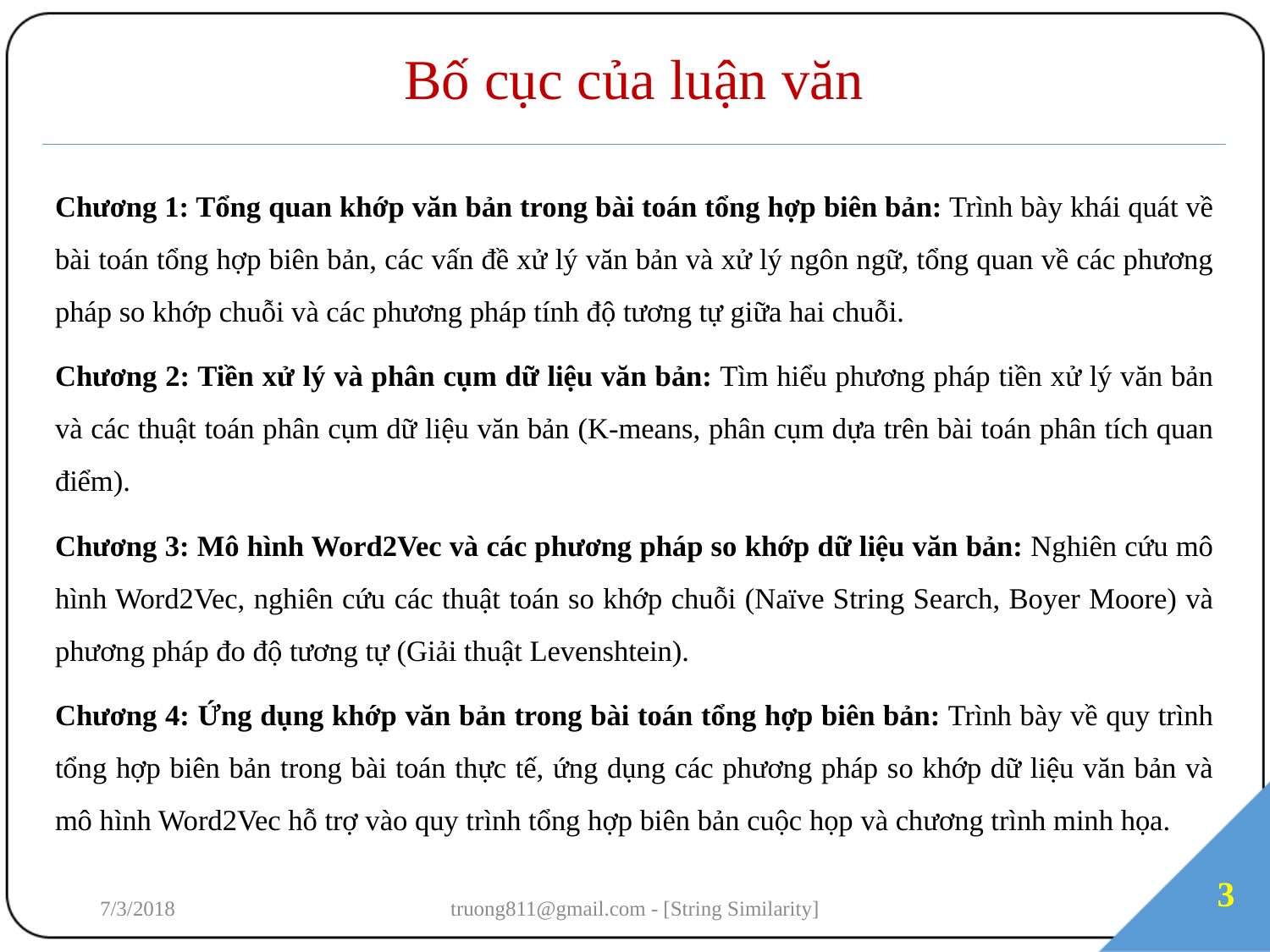

# Bố cục của luận văn
Chương 1: Tổng quan khớp văn bản trong bài toán tổng hợp biên bản: Trình bày khái quát về bài toán tổng hợp biên bản, các vấn đề xử lý văn bản và xử lý ngôn ngữ, tổng quan về các phương pháp so khớp chuỗi và các phương pháp tính độ tương tự giữa hai chuỗi.
Chương 2: Tiền xử lý và phân cụm dữ liệu văn bản: Tìm hiểu phương pháp tiền xử lý văn bản và các thuật toán phân cụm dữ liệu văn bản (K-means, phân cụm dựa trên bài toán phân tích quan điểm).
Chương 3: Mô hình Word2Vec và các phương pháp so khớp dữ liệu văn bản: Nghiên cứu mô hình Word2Vec, nghiên cứu các thuật toán so khớp chuỗi (Naïve String Search, Boyer Moore) và phương pháp đo độ tương tự (Giải thuật Levenshtein).
Chương 4: Ứng dụng khớp văn bản trong bài toán tổng hợp biên bản: Trình bày về quy trình tổng hợp biên bản trong bài toán thực tế, ứng dụng các phương pháp so khớp dữ liệu văn bản và mô hình Word2Vec hỗ trợ vào quy trình tổng hợp biên bản cuộc họp và chương trình minh họa.
3
7/3/2018
truong811@gmail.com - [String Similarity]